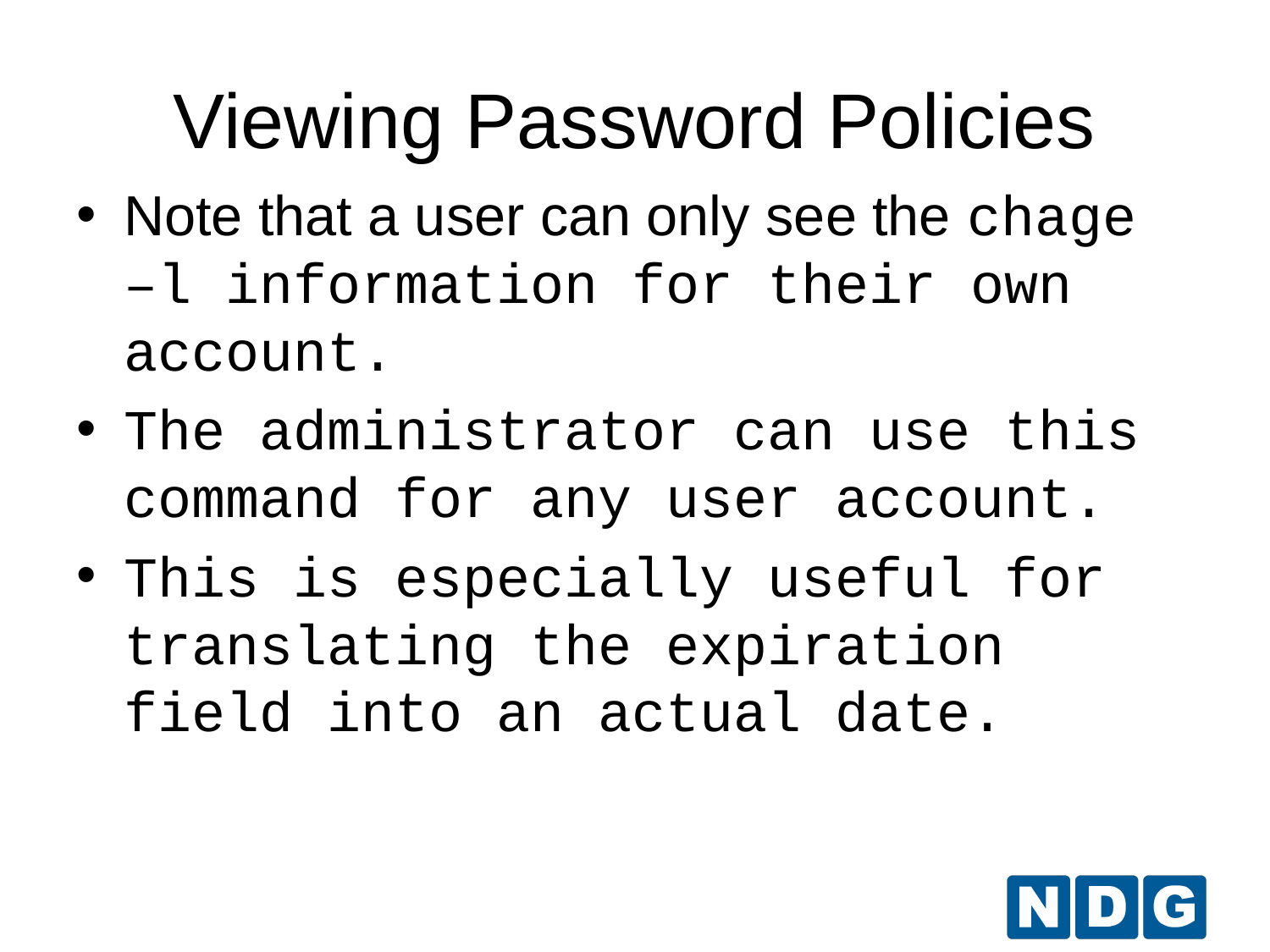

Viewing Password Policies
Note that a user can only see the chage –l information for their own account.
The administrator can use this command for any user account.
This is especially useful for translating the expiration field into an actual date.